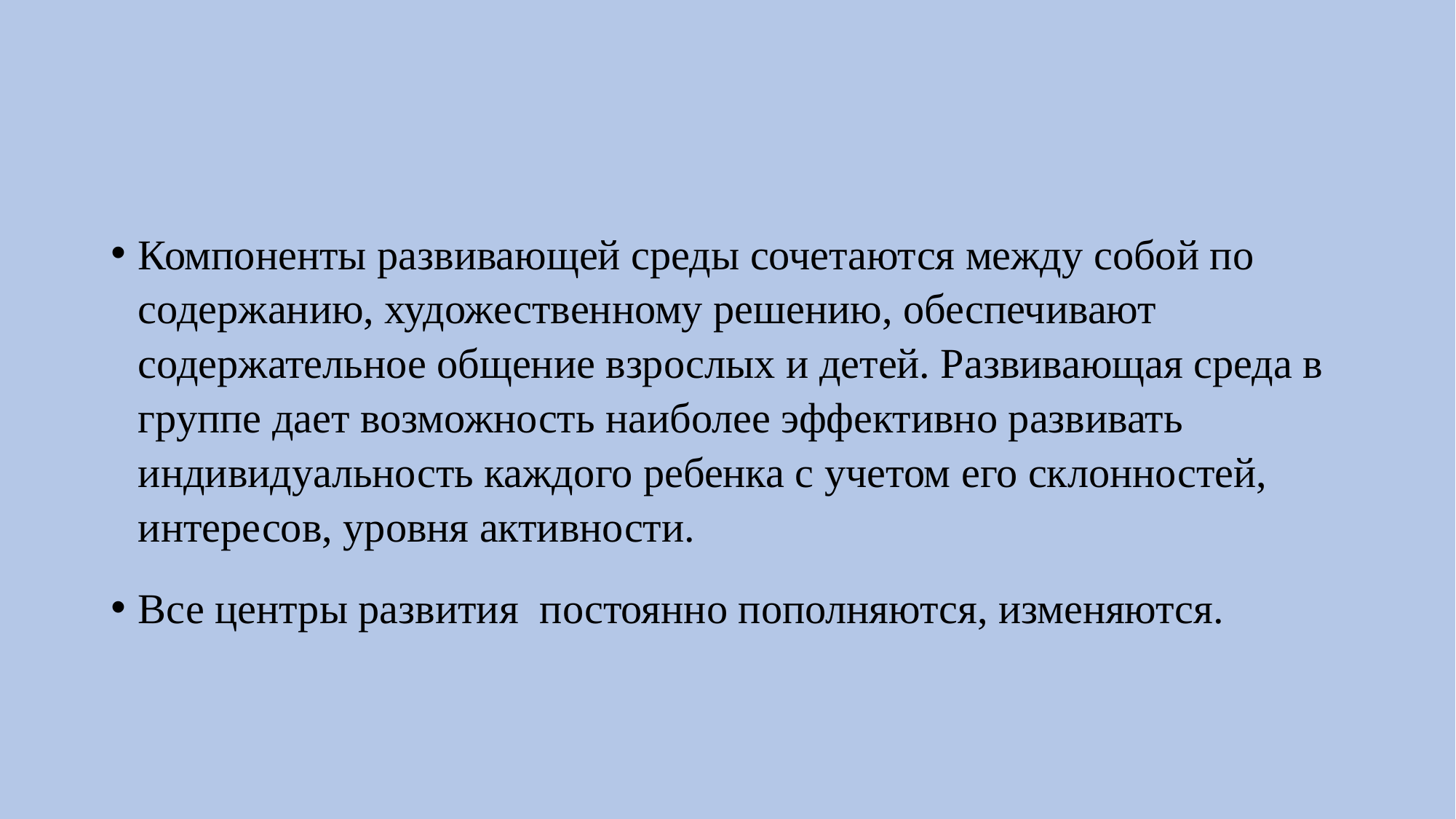

Компоненты развивающей среды сочетаются между собой по содержанию, художественному решению, обеспечивают содержательное общение взрослых и детей. Развивающая среда в группе дает возможность наиболее эффективно развивать индивидуальность каждого ребенка с учетом его склонностей, интересов, уровня активности.
Все центры развития  постоянно пополняются, изменяются.